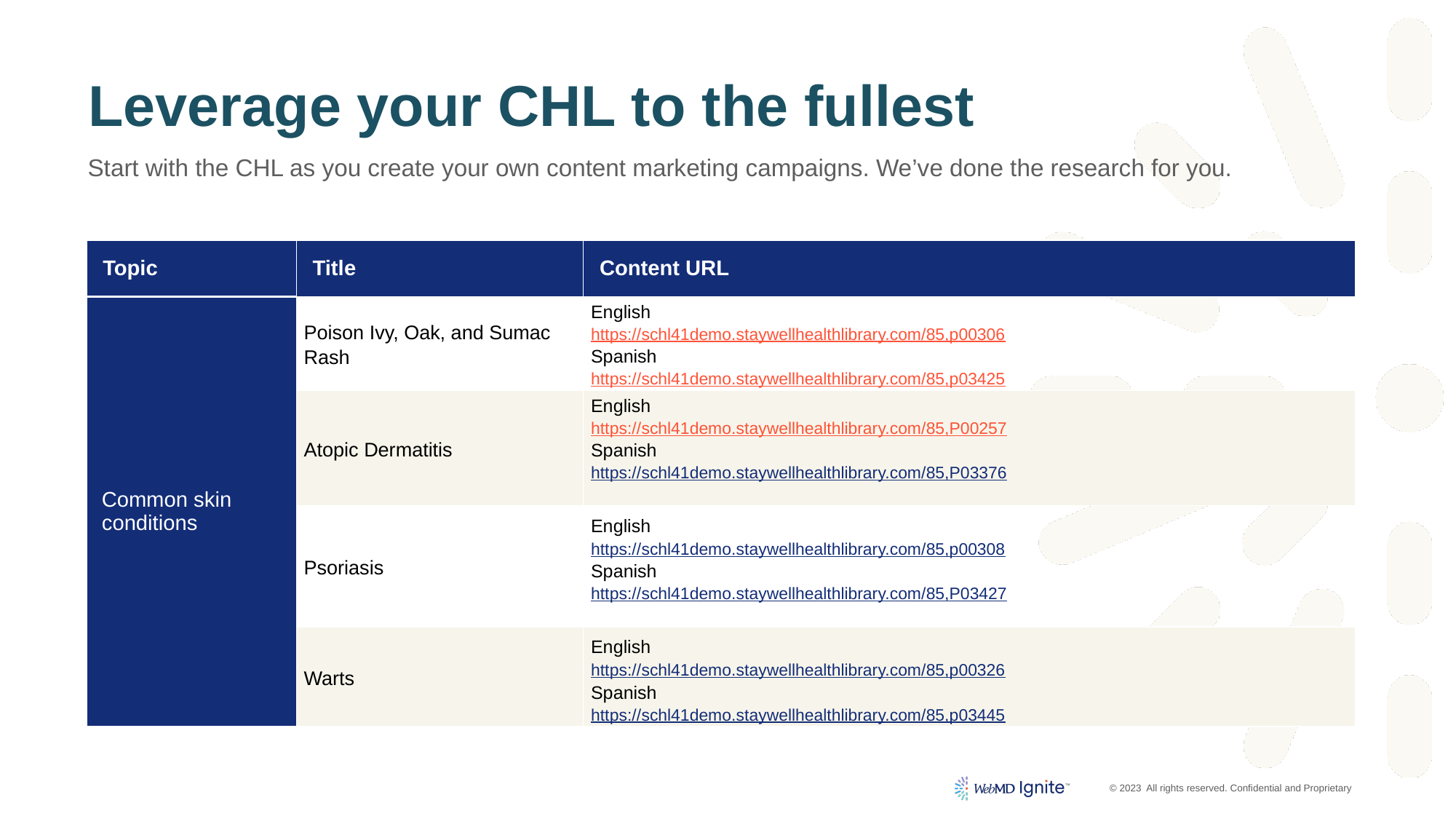

# Leverage your CHL to the fullest
Start with the CHL as you create your own content marketing campaigns. We’ve done the research for you.
| Topic | Title | Content URL |
| --- | --- | --- |
| Common skin conditions | Poison Ivy, Oak, and Sumac Rash | English https://schl41demo.staywellhealthlibrary.com/85,p00306 Spanish https://schl41demo.staywellhealthlibrary.com/85,p03425 |
|  | Atopic Dermatitis | English https://schl41demo.staywellhealthlibrary.com/85,P00257 Spanish https://schl41demo.staywellhealthlibrary.com/85,P03376 |
|  | Psoriasis | English https://schl41demo.staywellhealthlibrary.com/85,p00308 Spanish https://schl41demo.staywellhealthlibrary.com/85,P03427 |
|  | Warts | English https://schl41demo.staywellhealthlibrary.com/85,p00326 Spanish https://schl41demo.staywellhealthlibrary.com/85,p03445 |